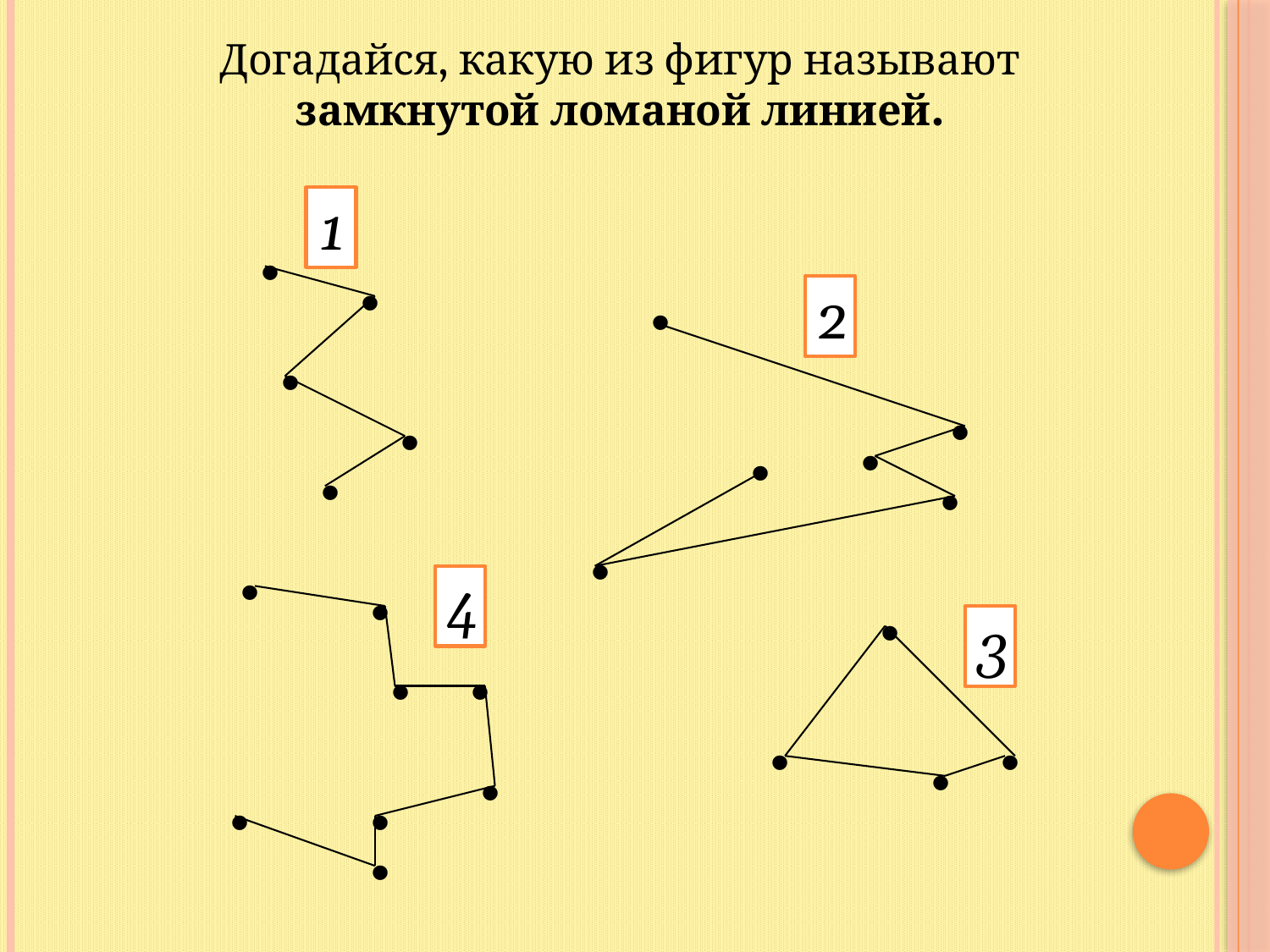

Догадайся, какую из фигур называют
замкнутой ломаной линией.
1
.
.
.
2
.
.
.
.
.

.
.
.
.
.
.
4
3
.
.
.
.
.
.
.
.
.